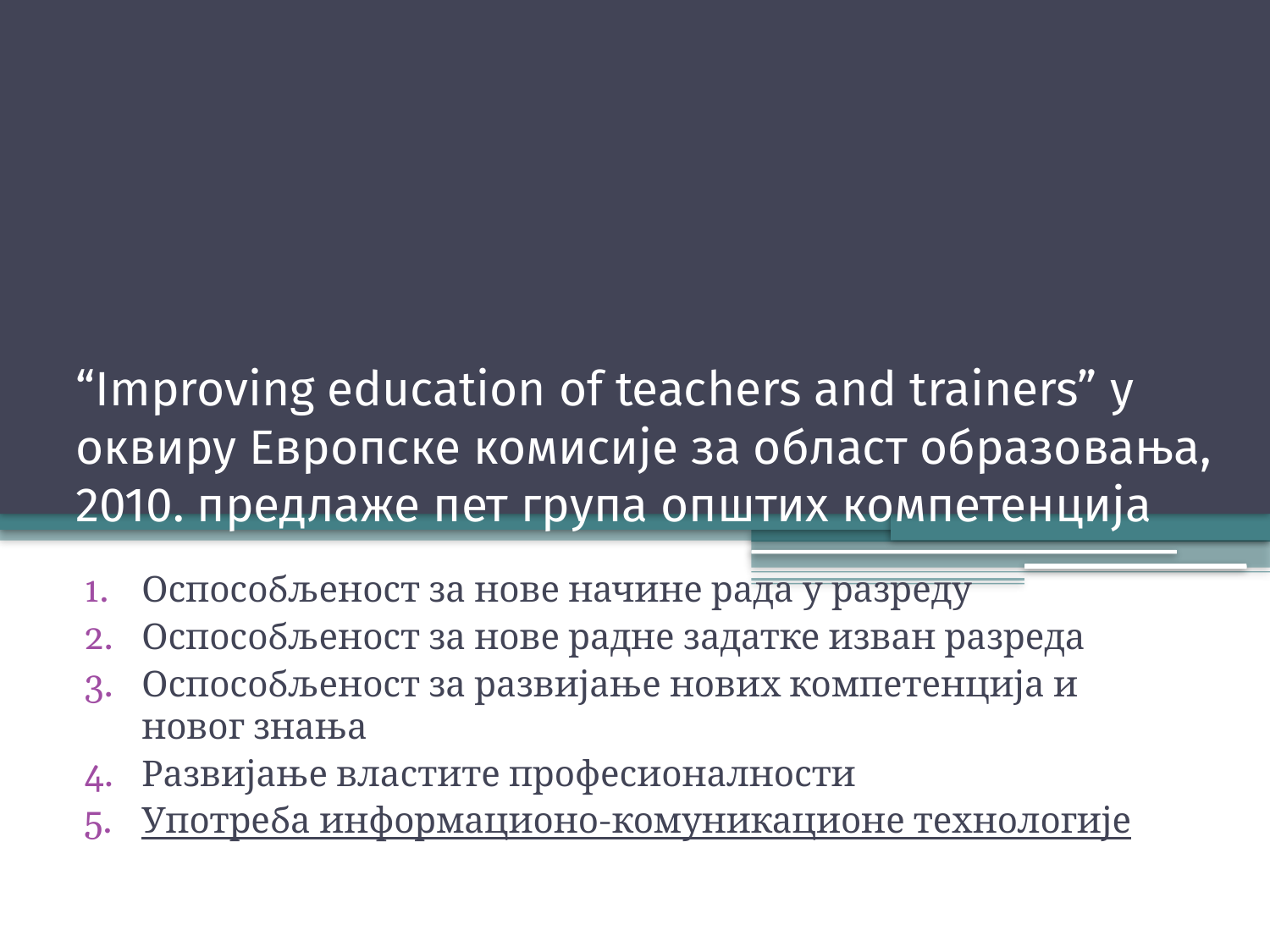

# “Improving education of teachers and trainers” у оквиру Европске комисије за област образовања, 2010. предлаже пет група општих компетенција
Оспособљеност за нове начине рада у разреду
Оспособљеност за нове радне задатке изван разреда
Оспособљеност за развијање нових компетенција и новог знања
Развијање властите професионалности
Употреба информационо-комуникационе технологије